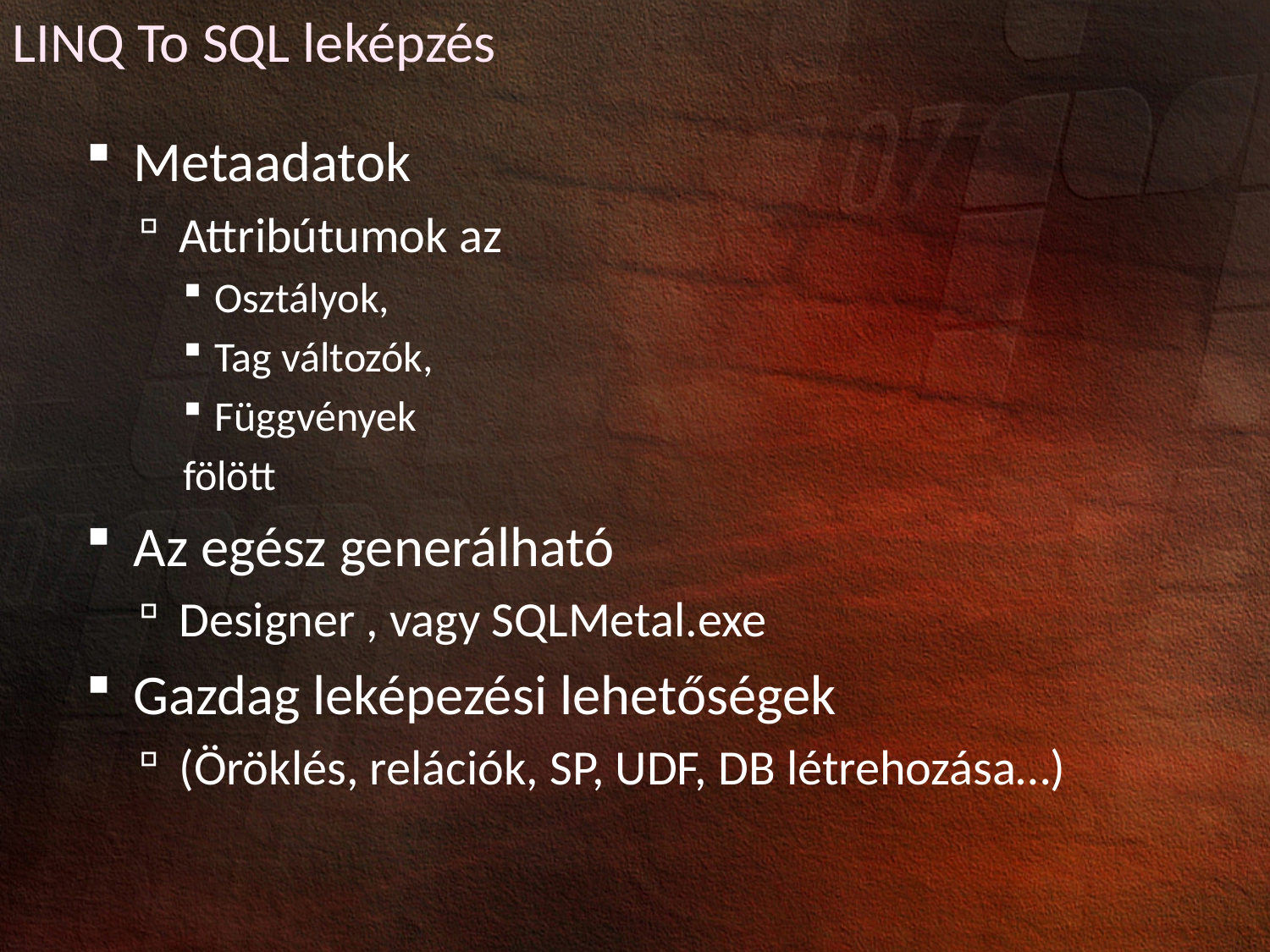

LINQ To SQL leképzés
Metaadatok
Attribútumok az
Osztályok,
Tag változók,
Függvények
fölött
Az egész generálható
Designer , vagy SQLMetal.exe
Gazdag leképezési lehetőségek
(Öröklés, relációk, SP, UDF, DB létrehozása…)